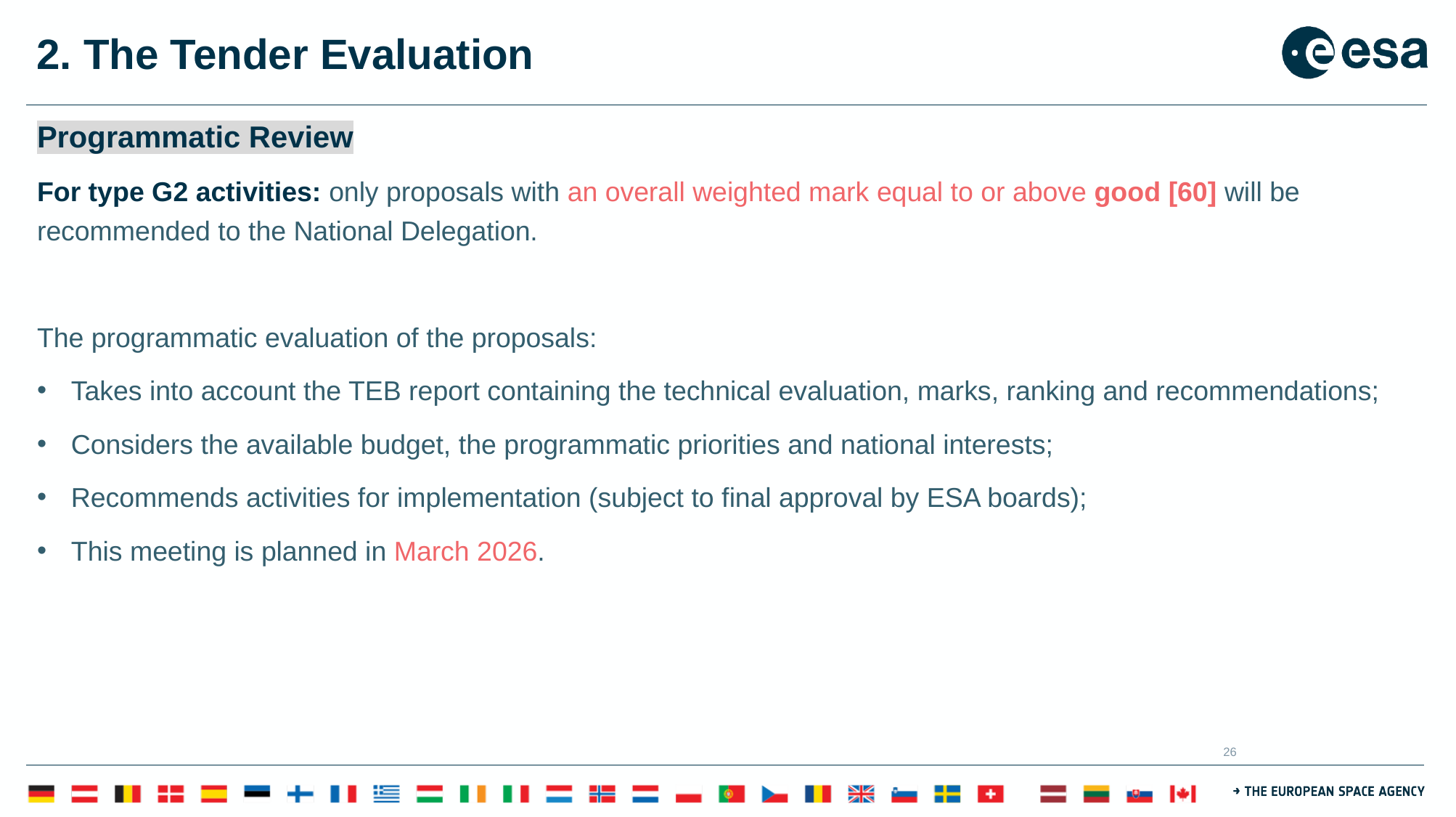

# 2. The Tender Evaluation
Programmatic Review
For type G2 activities: only proposals with an overall weighted mark equal to or above good [60] will be recommended to the National Delegation.

The programmatic evaluation of the proposals:
Takes into account the TEB report containing the technical evaluation, marks, ranking and recommendations;
Considers the available budget, the programmatic priorities and national interests;
Recommends activities for implementation (subject to final approval by ESA boards);
This meeting is planned in March 2026.